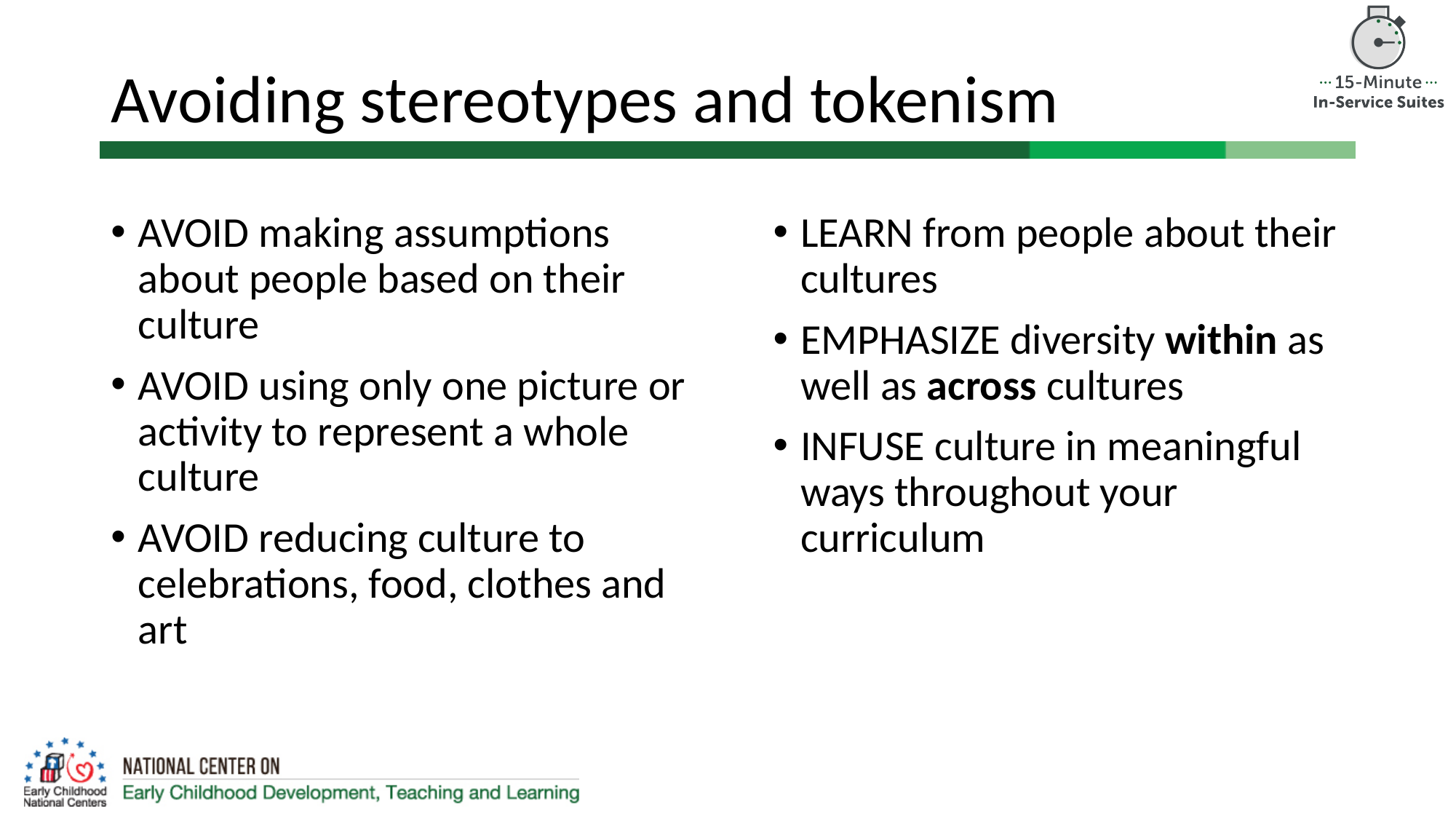

# Avoiding stereotypes and tokenism
AVOID making assumptions about people based on their culture
AVOID using only one picture or activity to represent a whole culture
AVOID reducing culture to celebrations, food, clothes and art

LEARN from people about their cultures
EMPHASIZE diversity within as well as across cultures
INFUSE culture in meaningful ways throughout your curriculum